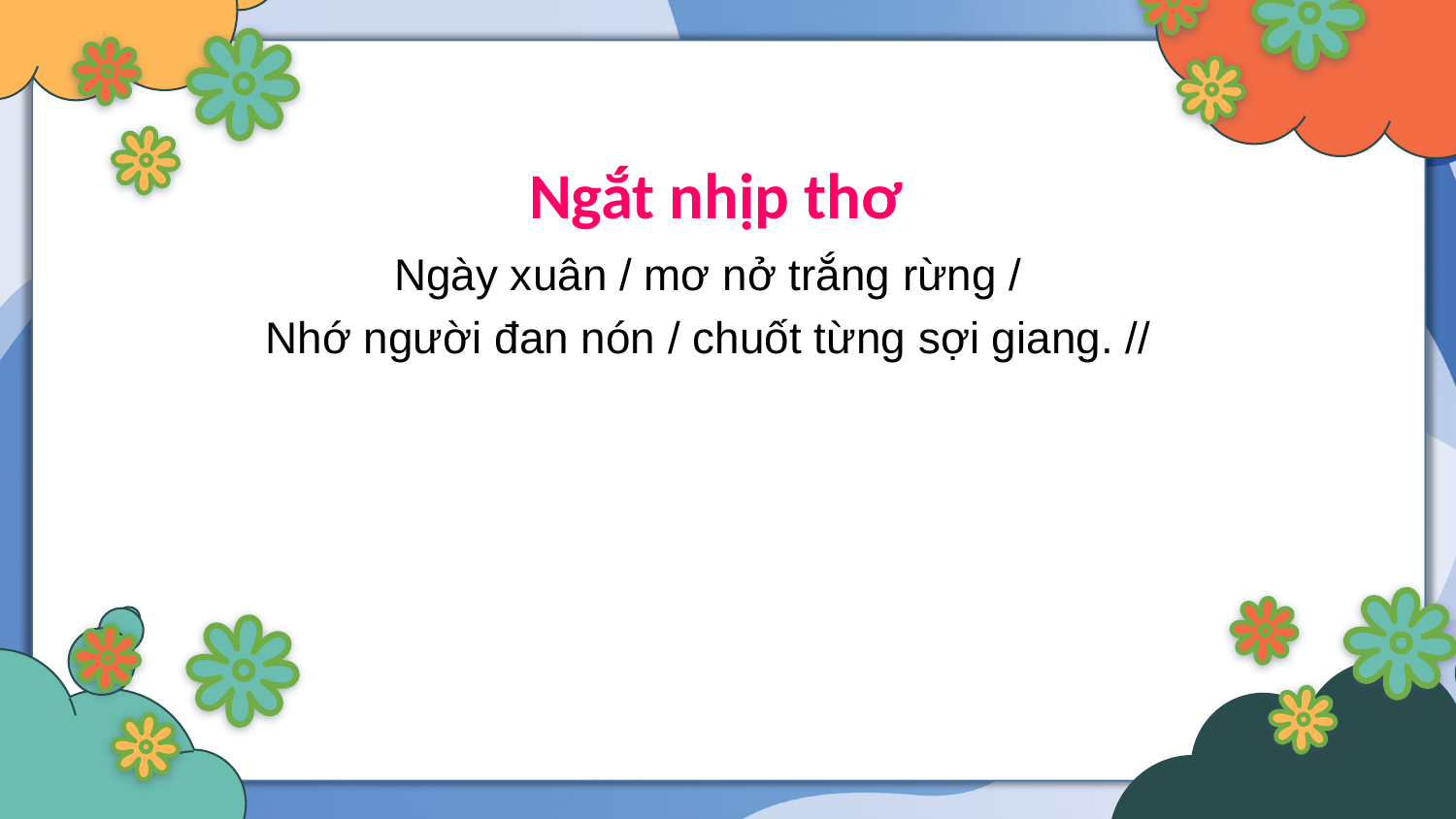

Ngắt nhịp thơ
Ngày xuân / mơ nở trắng rừng /
Nhớ người đan nón / chuốt từng sợi giang. //